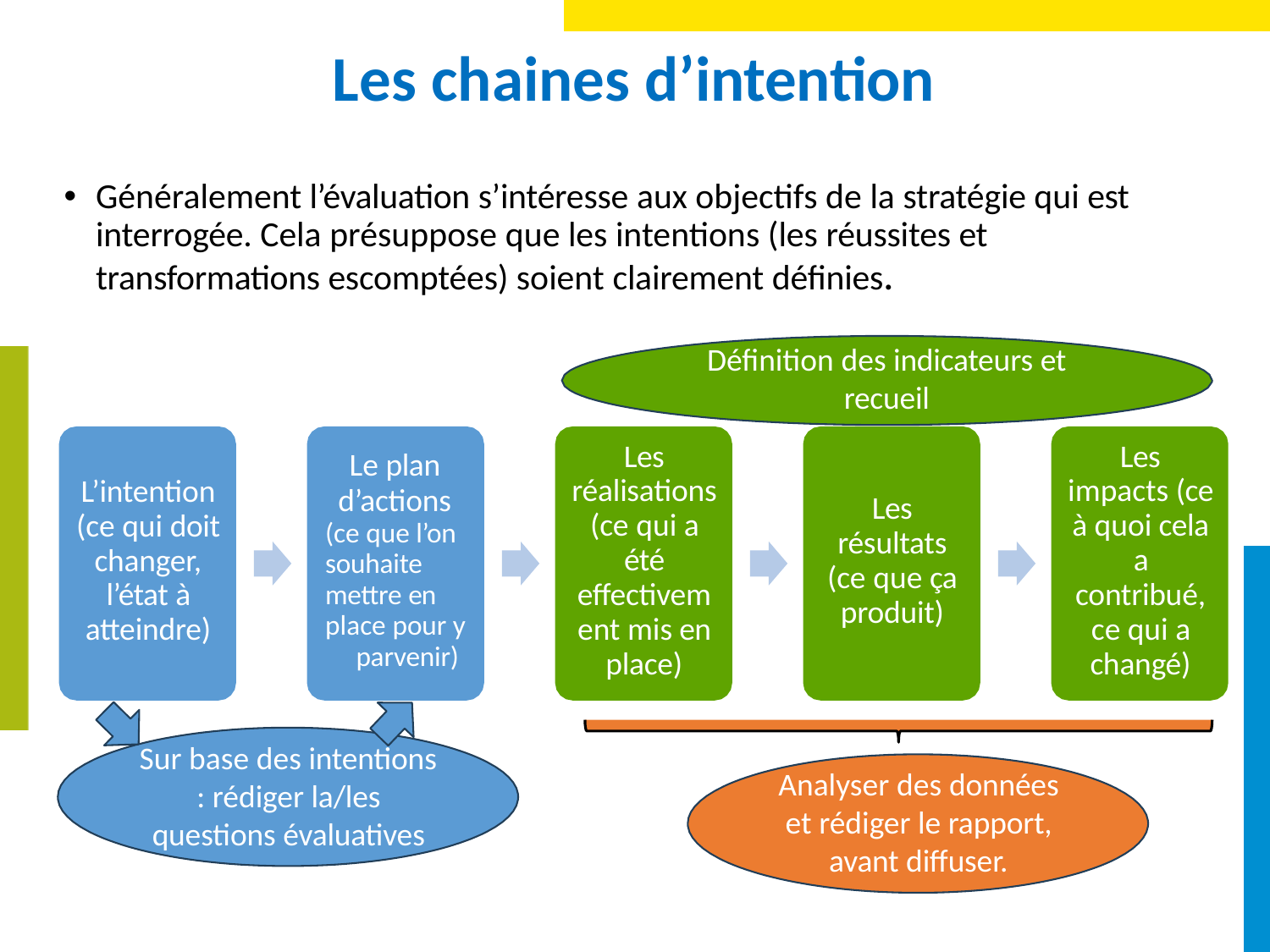

# Les chaines d’intention
Généralement l’évaluation s’intéresse aux objectifs de la stratégie qui est interrogée. Cela présuppose que les intentions (les réussites et transformations escomptées) soient clairement définies.
Définition des indicateurs et
recueil

Les réalisations (ce qui a été effectivem ent mis en place)
Les impacts (ce à quoi cela a contribué, ce qui a changé)
Le plan
d’actions (ce que l’on souhaite mettre en place pour y
parvenir)
L’intention (ce qui doit changer, l’état à atteindre)
Les résultats (ce que ça produit)

Sur base des intentions
: rédiger la/les questions évaluatives

Analyser des données et rédiger le rapport, avant diffuser.